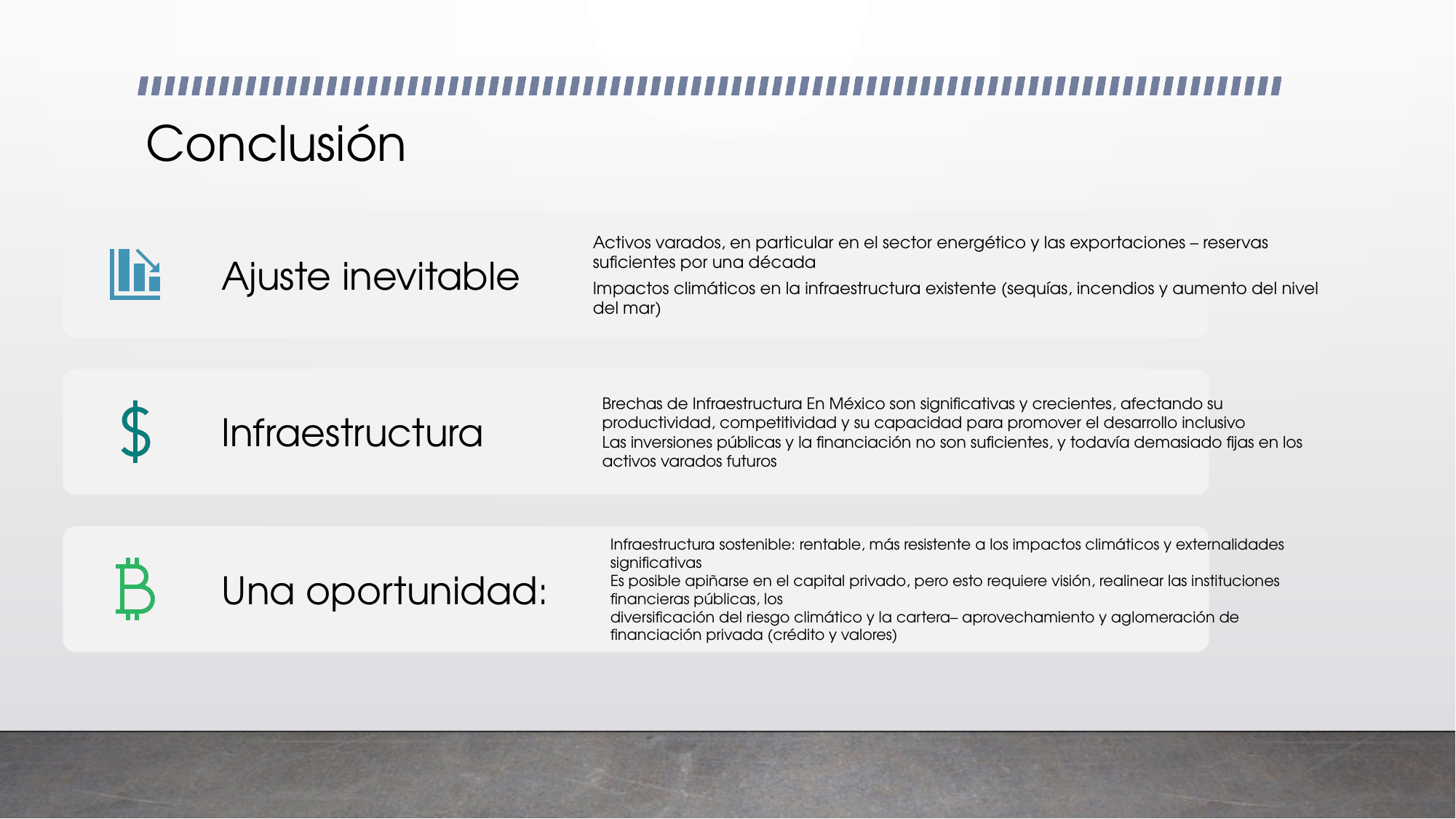

# Conclusión
Ajuste inevitable
Activos varados, en particular en el sector energético y las exportaciones – reservas suficientes por una década
Impactos climáticos en la infraestructura existente (sequías, incendios y aumento del nivel del mar)
Infraestructura
Brechas de Infraestructura En México son significativas y crecientes, afectando su productividad, competitividad y su capacidad para promover el desarrollo inclusivo
Las inversiones públicas y la financiación no son suficientes, y todavía demasiado fijas en los activos varados futuros
Una oportunidad:
Infraestructura sostenible: rentable, más resistente a los impactos climáticos y externalidades significativas
Es posible apiñarse en el capital privado, pero esto requiere visión, realinear las instituciones financieras públicas, los
diversificación del riesgo climático y la cartera– aprovechamiento y aglomeración de financiación privada (crédito y valores)